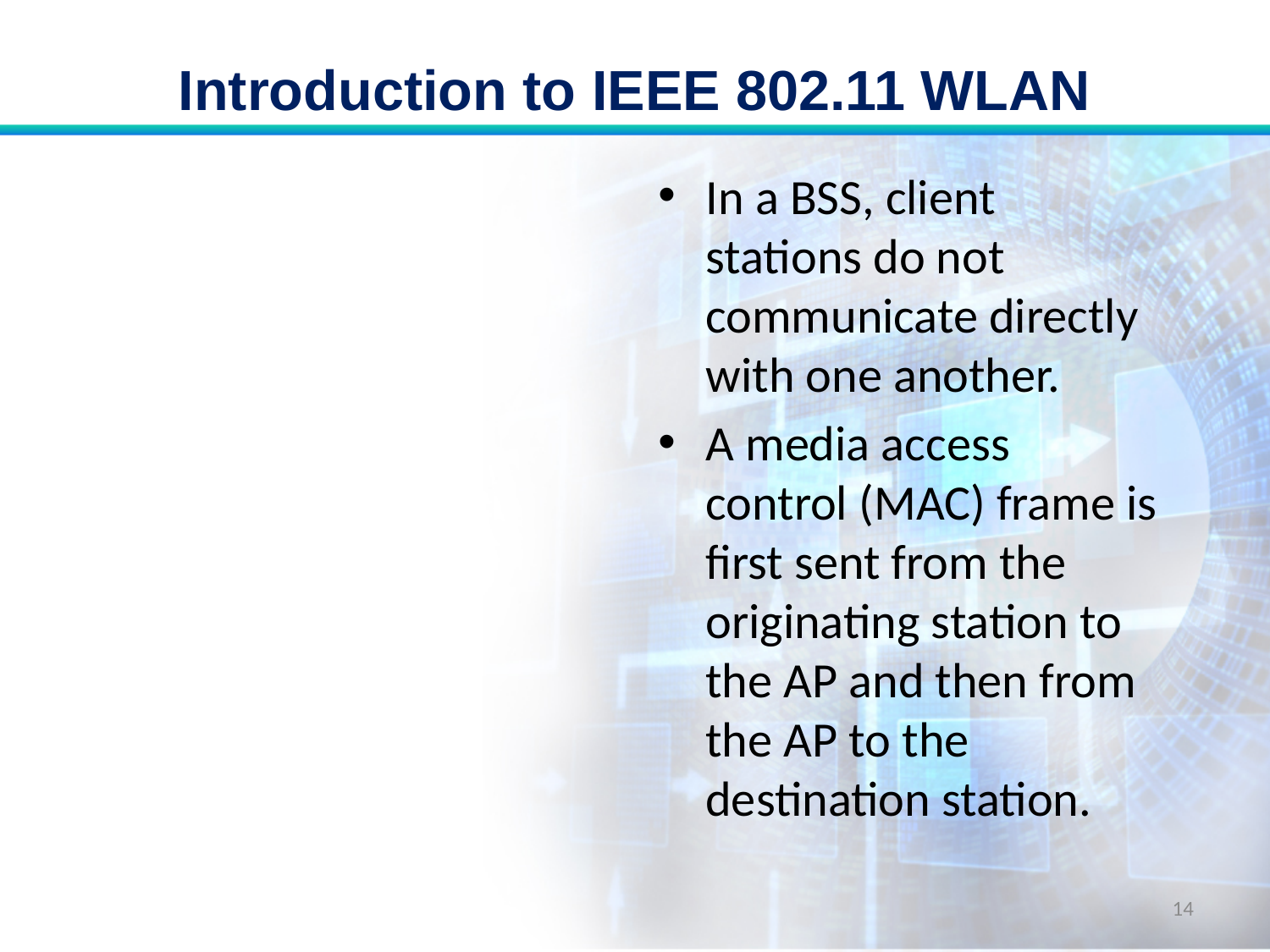

# Introduction to IEEE 802.11 WLAN
In a BSS, client stations do not communicate directly with one another.
A media access control (MAC) frame is first sent from the originating station to the AP and then from the AP to the destination station.
14